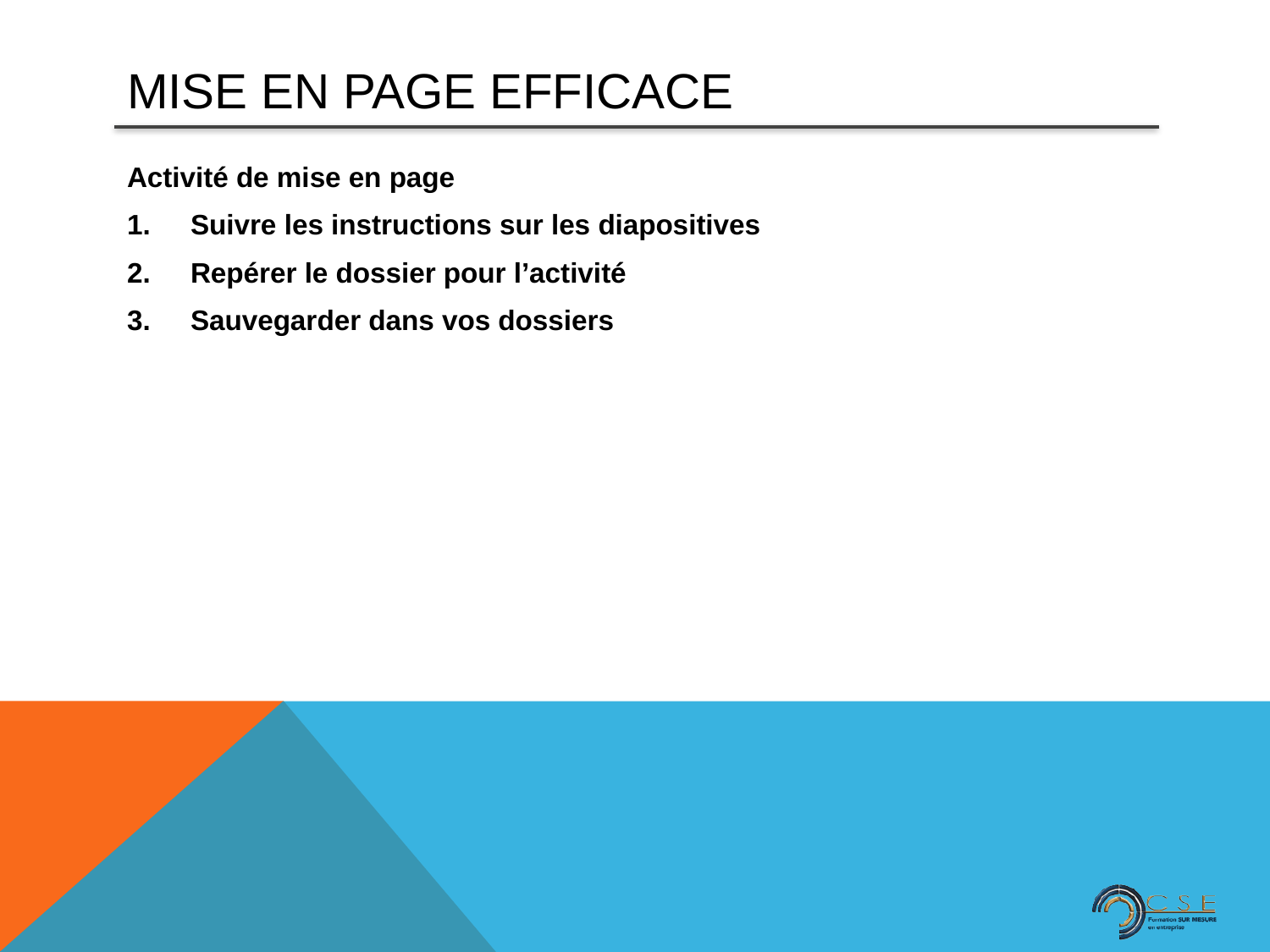

# Mise en page efficace
Activité de mise en page
Suivre les instructions sur les diapositives
Repérer le dossier pour l’activité
Sauvegarder dans vos dossiers